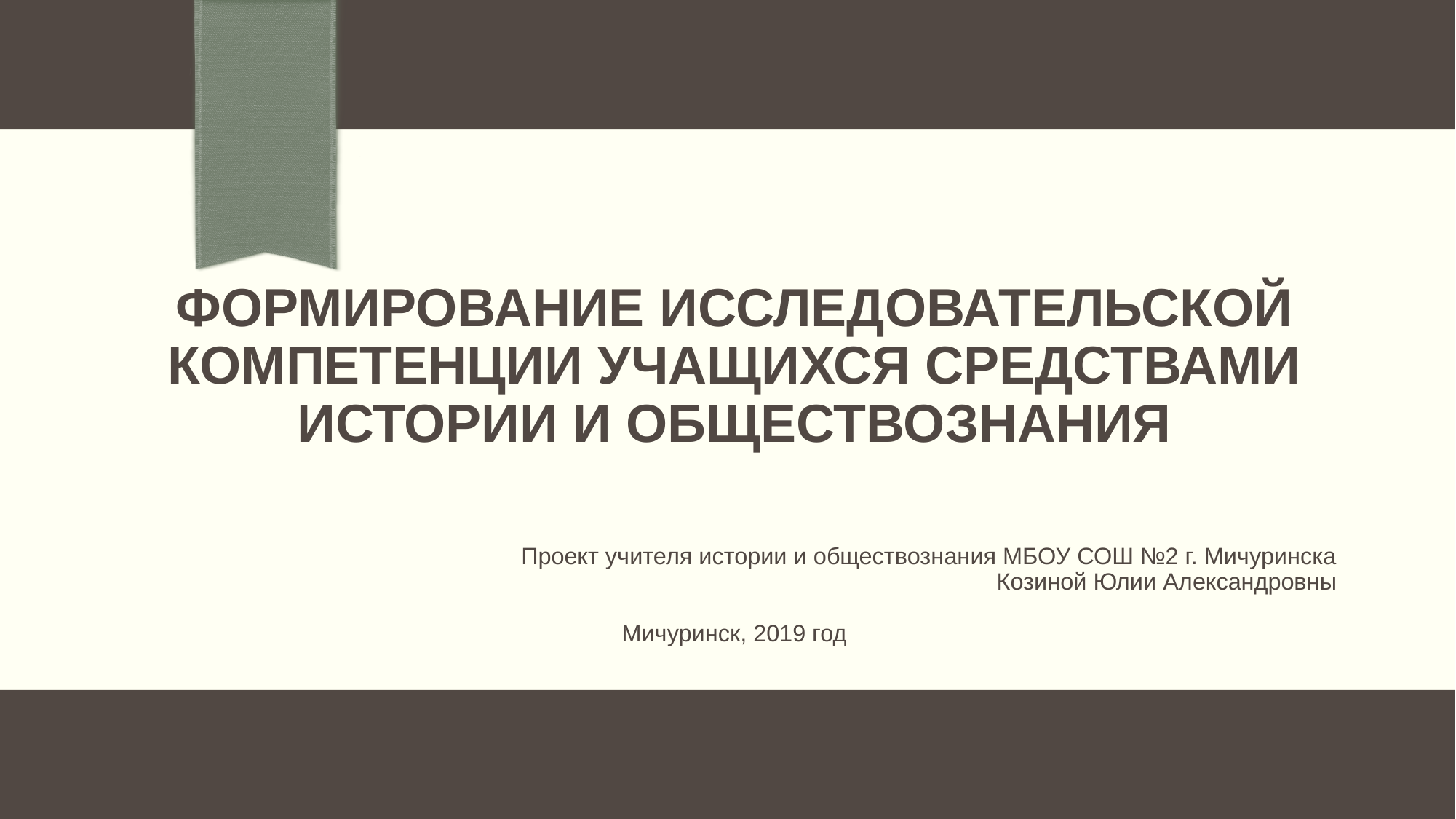

# Формирование исследовательской компетенции учащихся средствами истории и обществознания
Проект учителя истории и обществознания МБОУ СОШ №2 г. Мичуринска
Козиной Юлии Александровны

Мичуринск, 2019 год